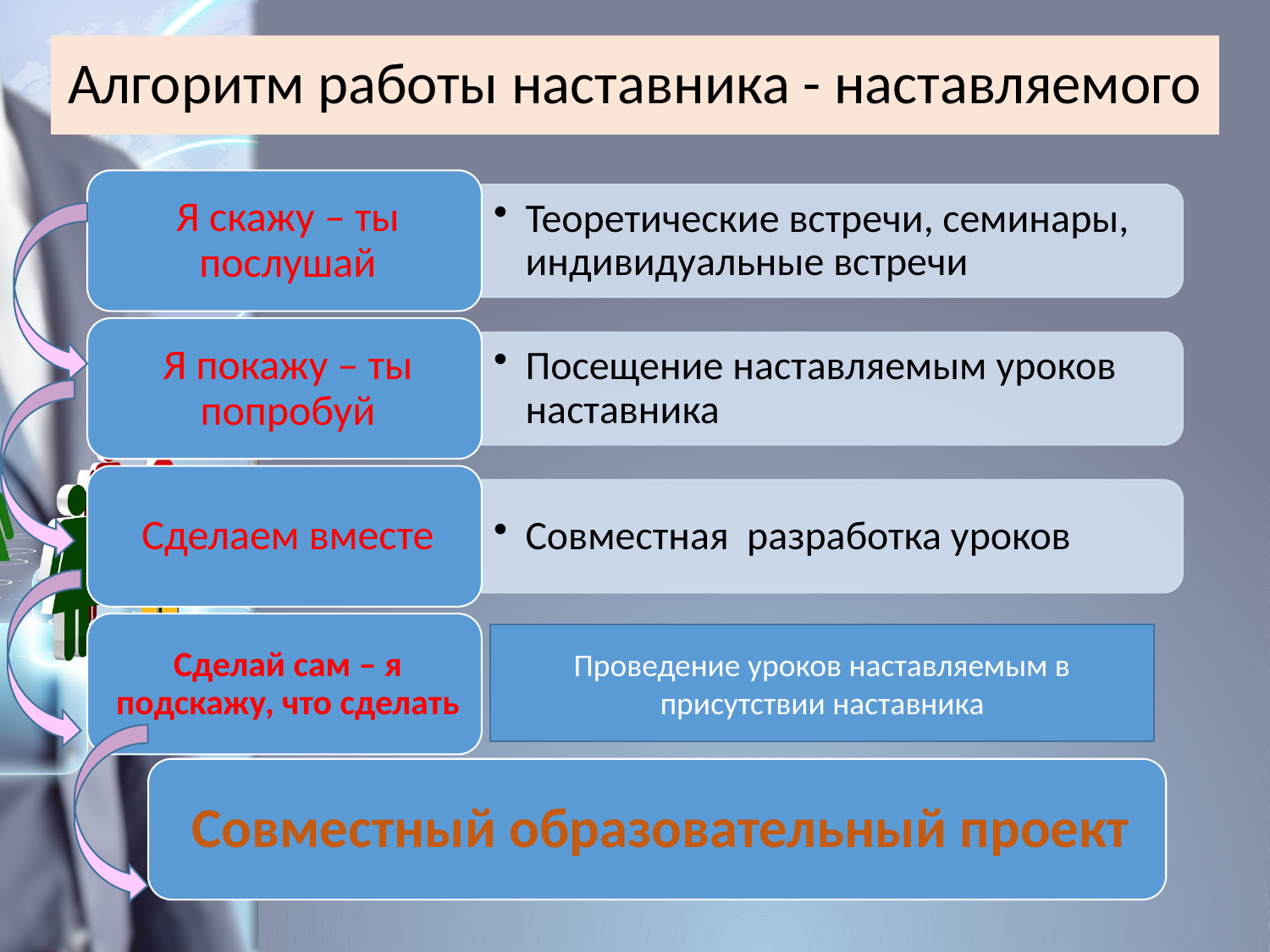

# Алгоритм работы наставника - наставляемого
Теоретические встречи, семинары, индивидуальные встречи
Я скажу – ты послушай
Посещение наставляемым уроков наставника
Я покажу – ты попробуй
Совместная  разработка уроков
Сделаем вместе
Сделай сам – я подскажу, что сделать
Совместный образовательный проект

Проведение уроков наставляемым в присутствии наставника